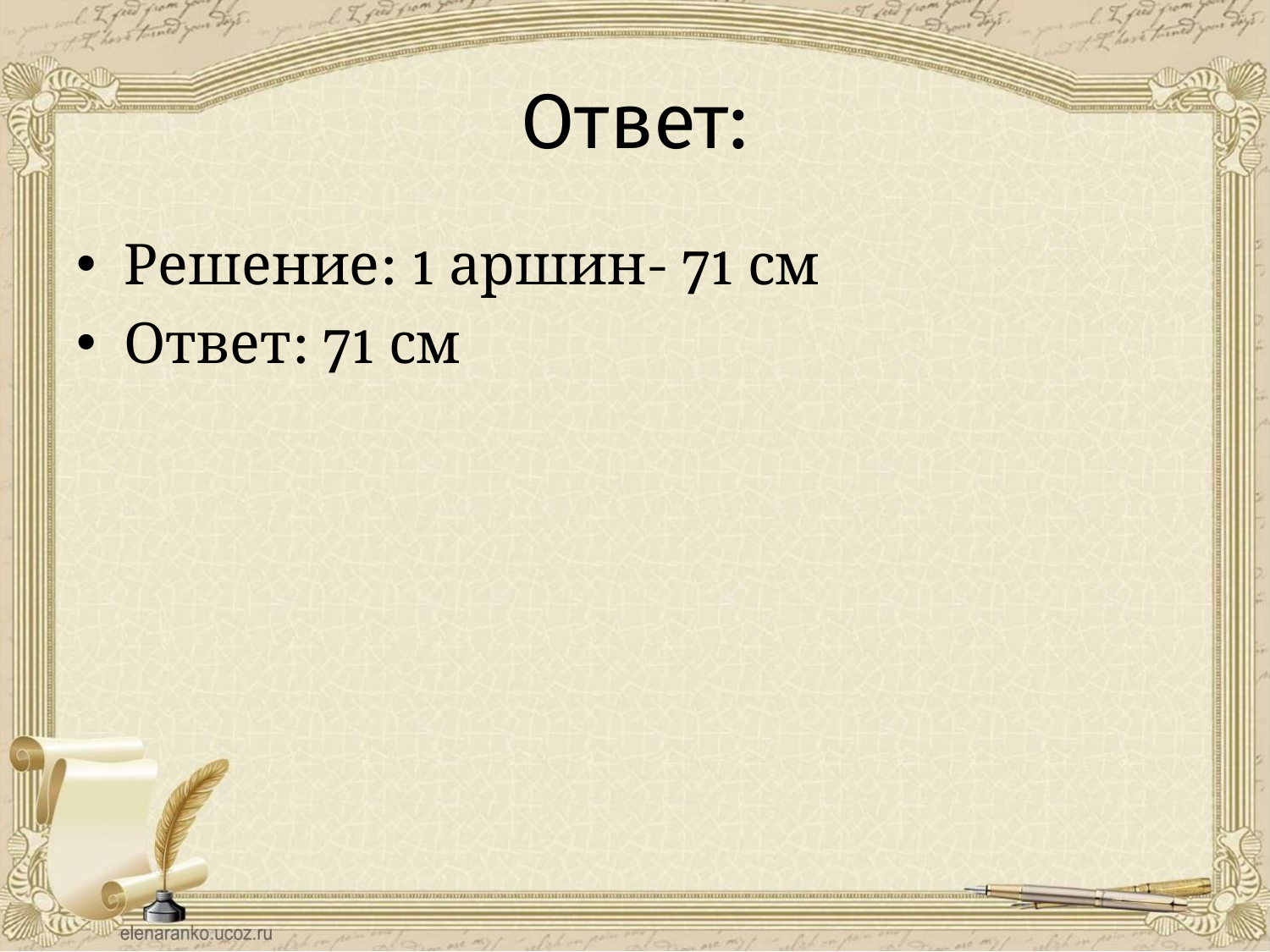

# Ответ:
Решение: 1 аршин- 71 см
Ответ: 71 см